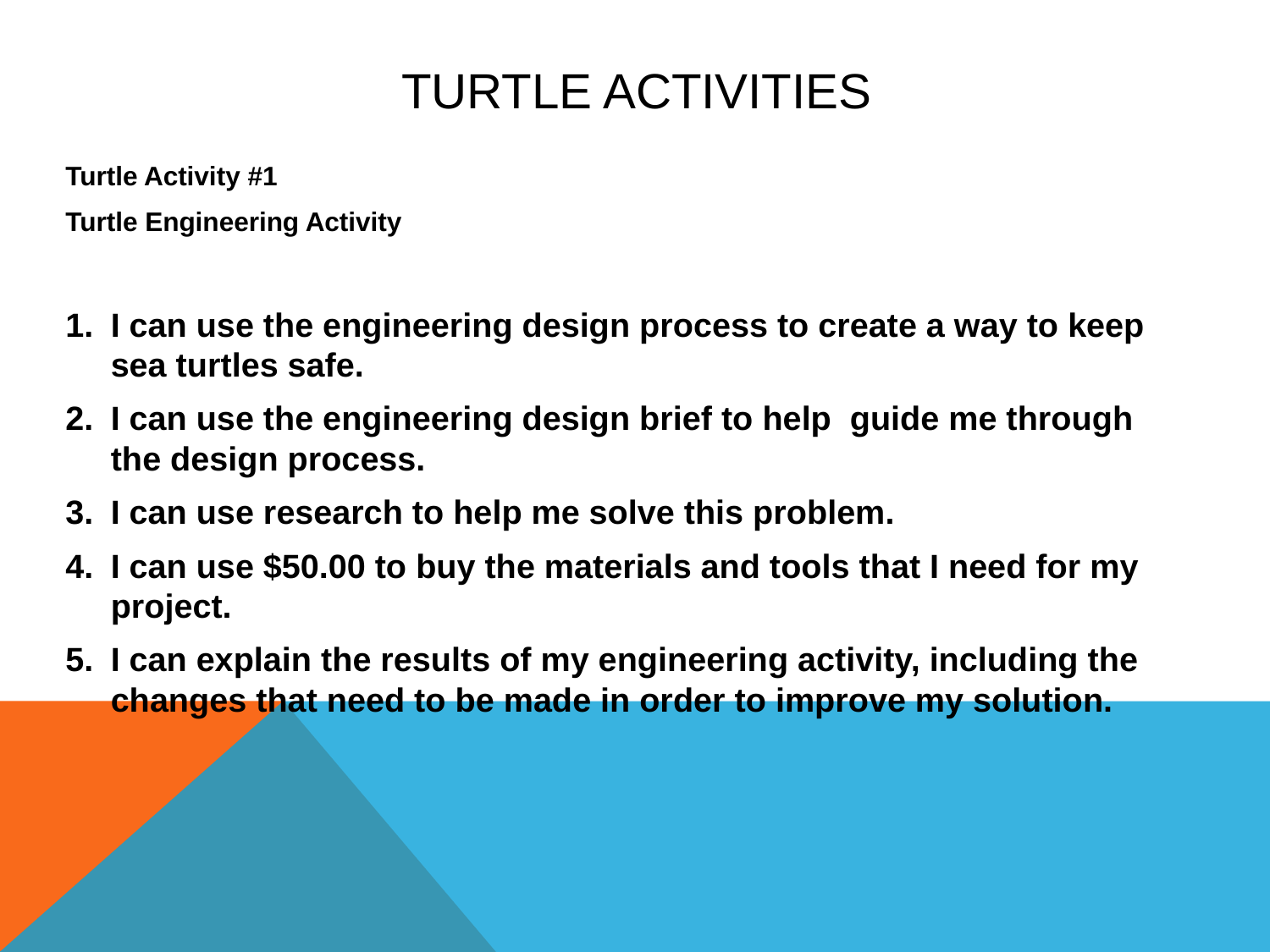

# Turtle Activities
Turtle Activity #1
Turtle Engineering Activity

I can use the engineering design process to create a way to keep sea turtles safe.
I can use the engineering design brief to help  guide me through the design process.
I can use research to help me solve this problem.
I can use $50.00 to buy the materials and tools that I need for my project.
I can explain the results of my engineering activity, including the changes that need to be made in order to improve my solution.